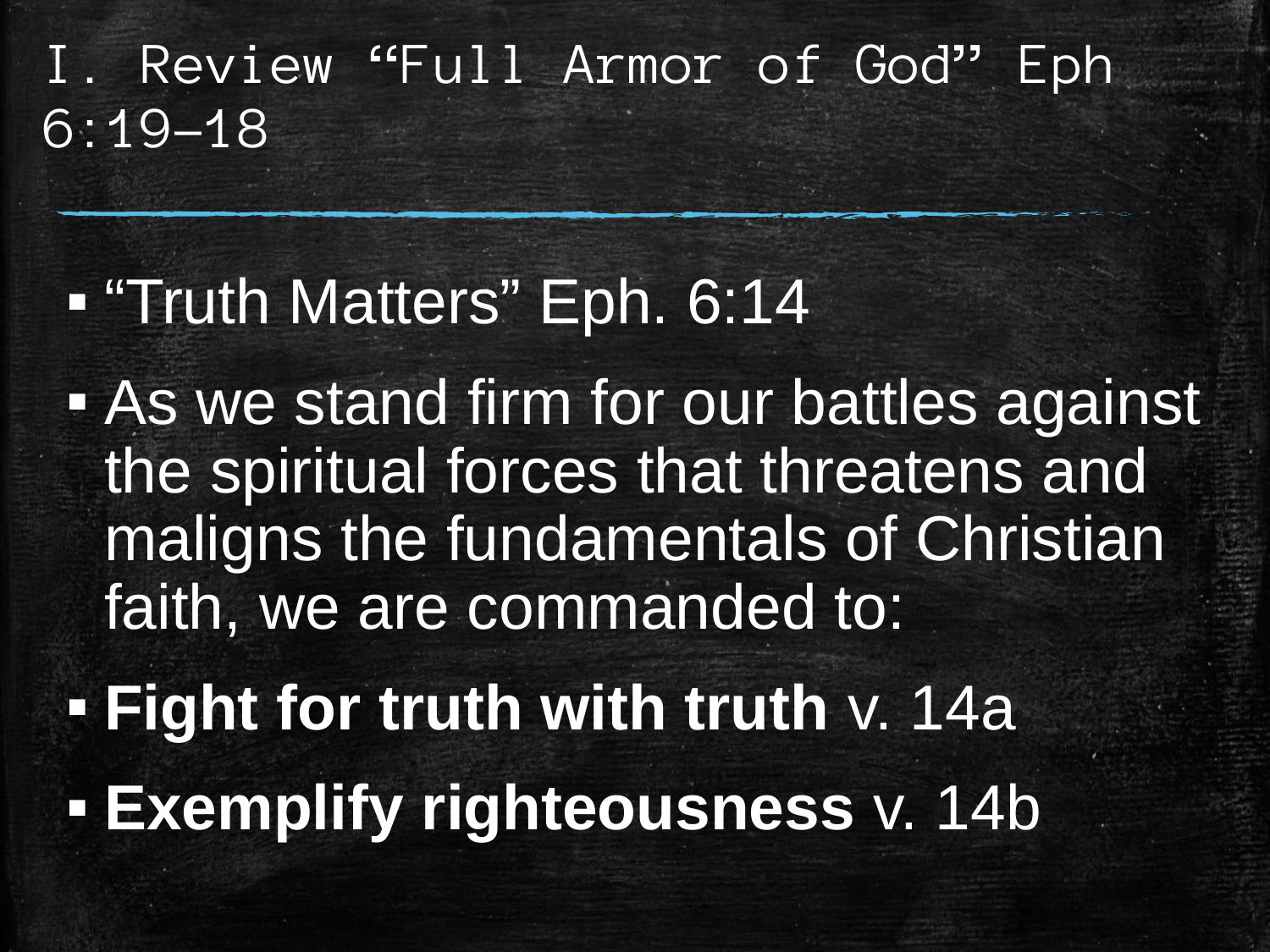

# I. Review “Full Armor of God” Eph 6:19-18
“Truth Matters” Eph. 6:14
As we stand firm for our battles against the spiritual forces that threatens and maligns the fundamentals of Christian faith, we are commanded to:
Fight for truth with truth v. 14a
Exemplify righteousness v. 14b